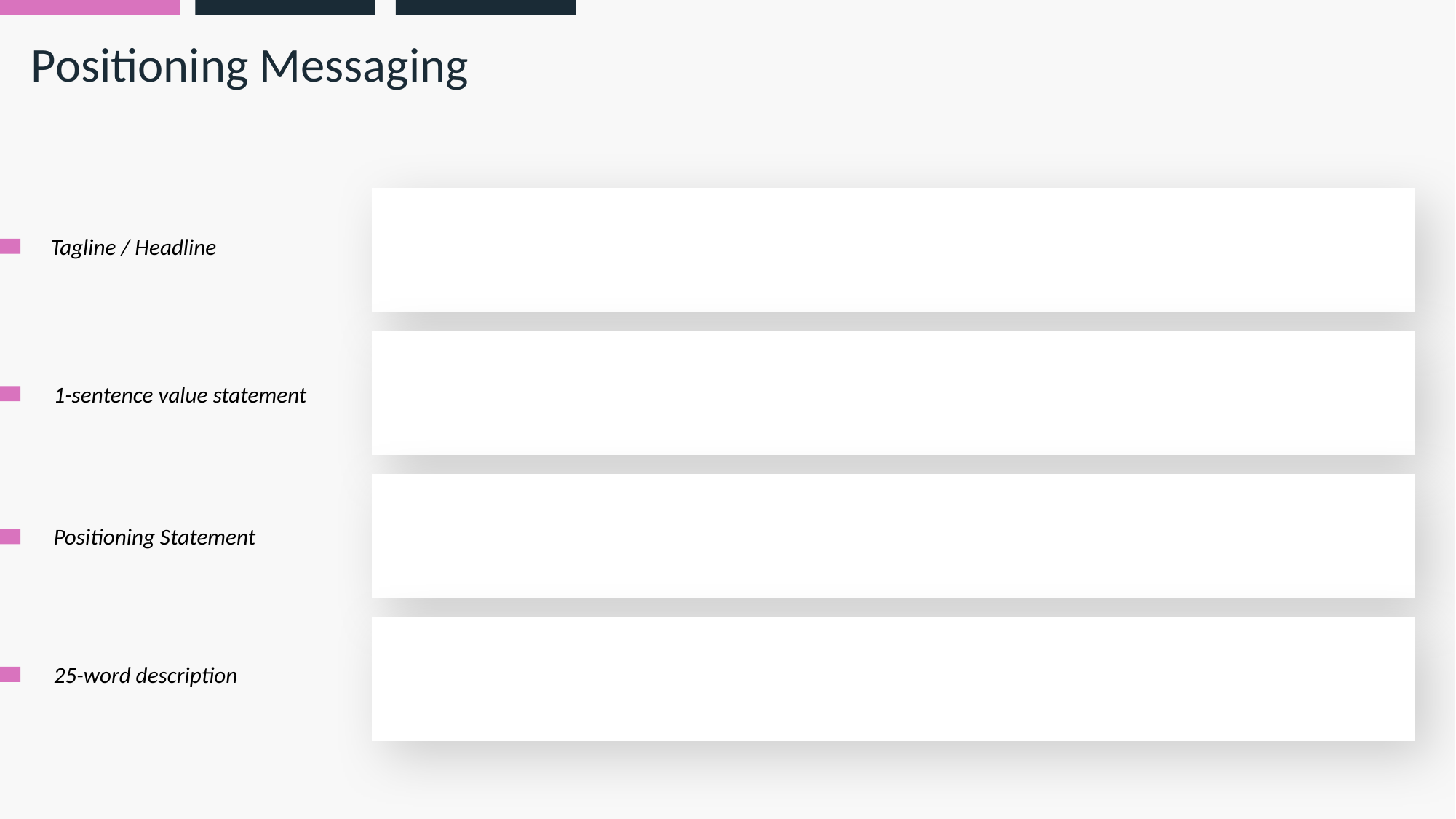

Positioning Messaging
|  |
| --- |
Tagline / Headline

|  |
| --- |
1-sentence value statement

|  |
| --- |
Positioning Statement

|  |
| --- |
25-word description